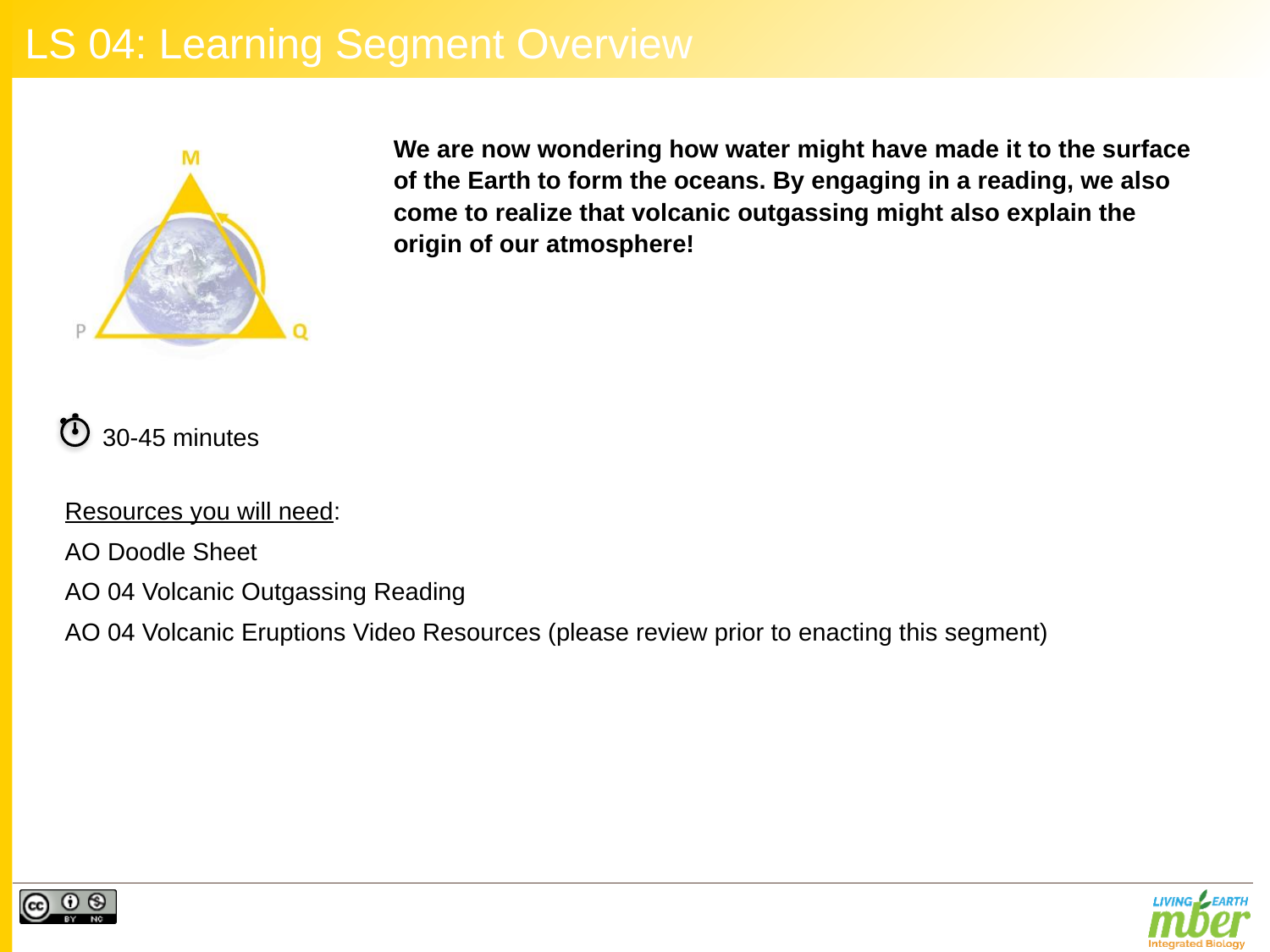

# LS 04: Learning Segment Overview
We are now wondering how water might have made it to the surface of the Earth to form the oceans. By engaging in a reading, we also come to realize that volcanic outgassing might also explain the origin of our atmosphere!

30-45 minutes

Resources you will need:
AO Doodle Sheet
AO 04 Volcanic Outgassing Reading
AO 04 Volcanic Eruptions Video Resources (please review prior to enacting this segment)